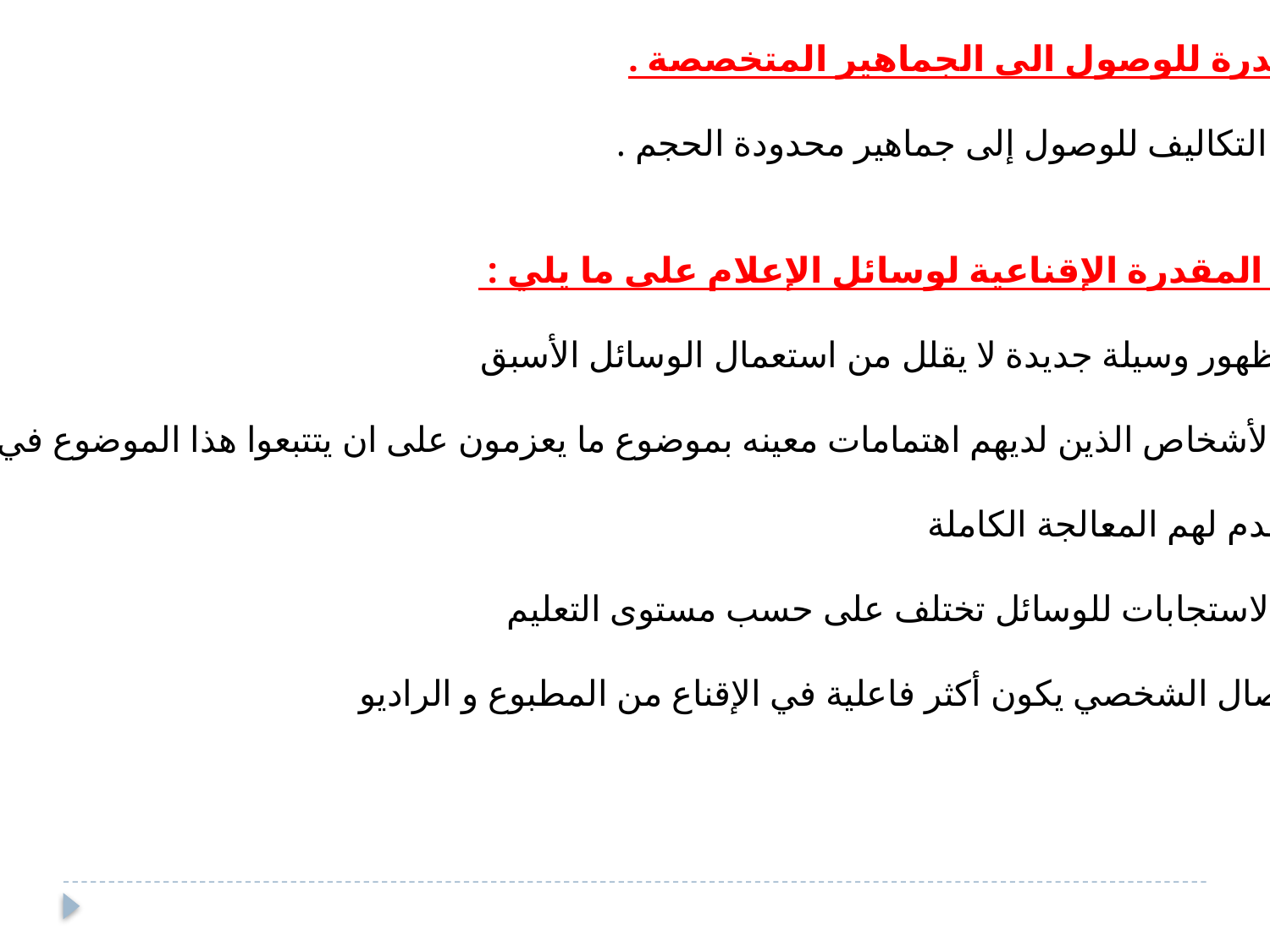

1- القدرة للوصول الى الجماهير المتخصصة .

2- قلة التكاليف للوصول إلى جماهير محدودة الحجم .

تعتمد المقدرة الإقناعية لوسائل الإعلام على ما يلي :

1- إن ظهور وسيلة جديدة لا يقلل من استعمال الوسائل الأسبق

2- إن الأشخاص الذين لديهم اهتمامات معينه بموضوع ما يعزمون على ان يتتبعوا هذا الموضوع في الوسيلة

التي تقدم لهم المعالجة الكاملة

3- إن الاستجابات للوسائل تختلف على حسب مستوى التعليم

4- الاتصال الشخصي يكون أكثر فاعلية في الإقناع من المطبوع و الراديو